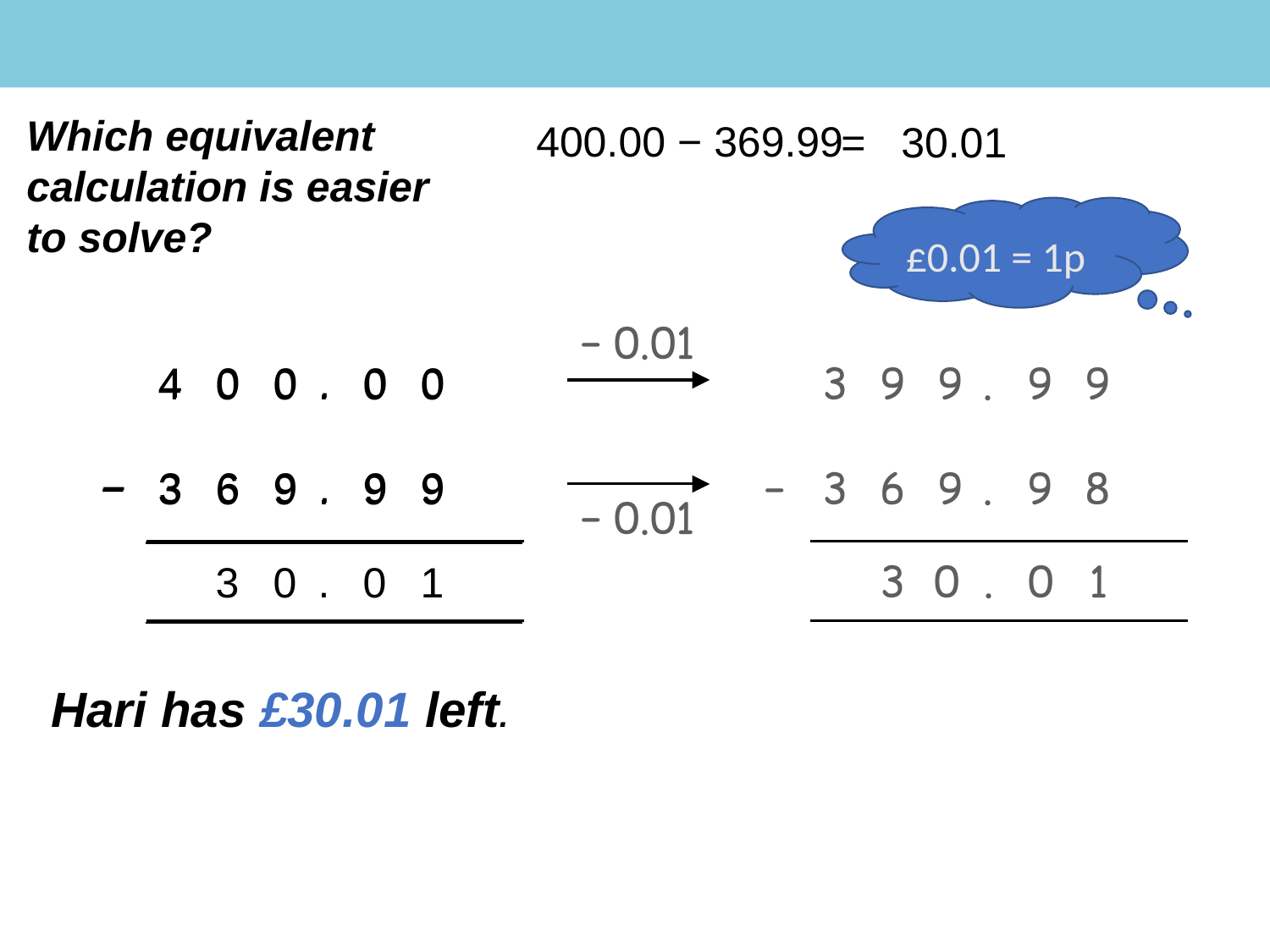

Which equivalent calculation is easier to solve?

               400.00 − 369.99
       =   30.01

£0.01 = 1p
− 0.01
− 0.01
|  | 4 | 0 | 0 | . | 0 | 0 |  |
| --- | --- | --- | --- | --- | --- | --- | --- |
| − | 3 | 6 | 9 | . | 9 | 9 |  |
|  |  |  |  |  |  |  |  |
|  | 3 | 9 | 9 | . | 9 | 9 |  |
| --- | --- | --- | --- | --- | --- | --- | --- |
| − | 3 | 6 | 9 | . | 9 | 8 |  |
|  |  |  |  |  |  |  |  |
|  | 4 | 0 | 0 | . | 0 | 0 |  |
| --- | --- | --- | --- | --- | --- | --- | --- |
| − | 3 | 6 | 9 | . | 9 | 9 |  |
|  |  | 3 | 0 | . | 0 | 1 |  |
3
0
.
0
1
Hari has £30.01 left.